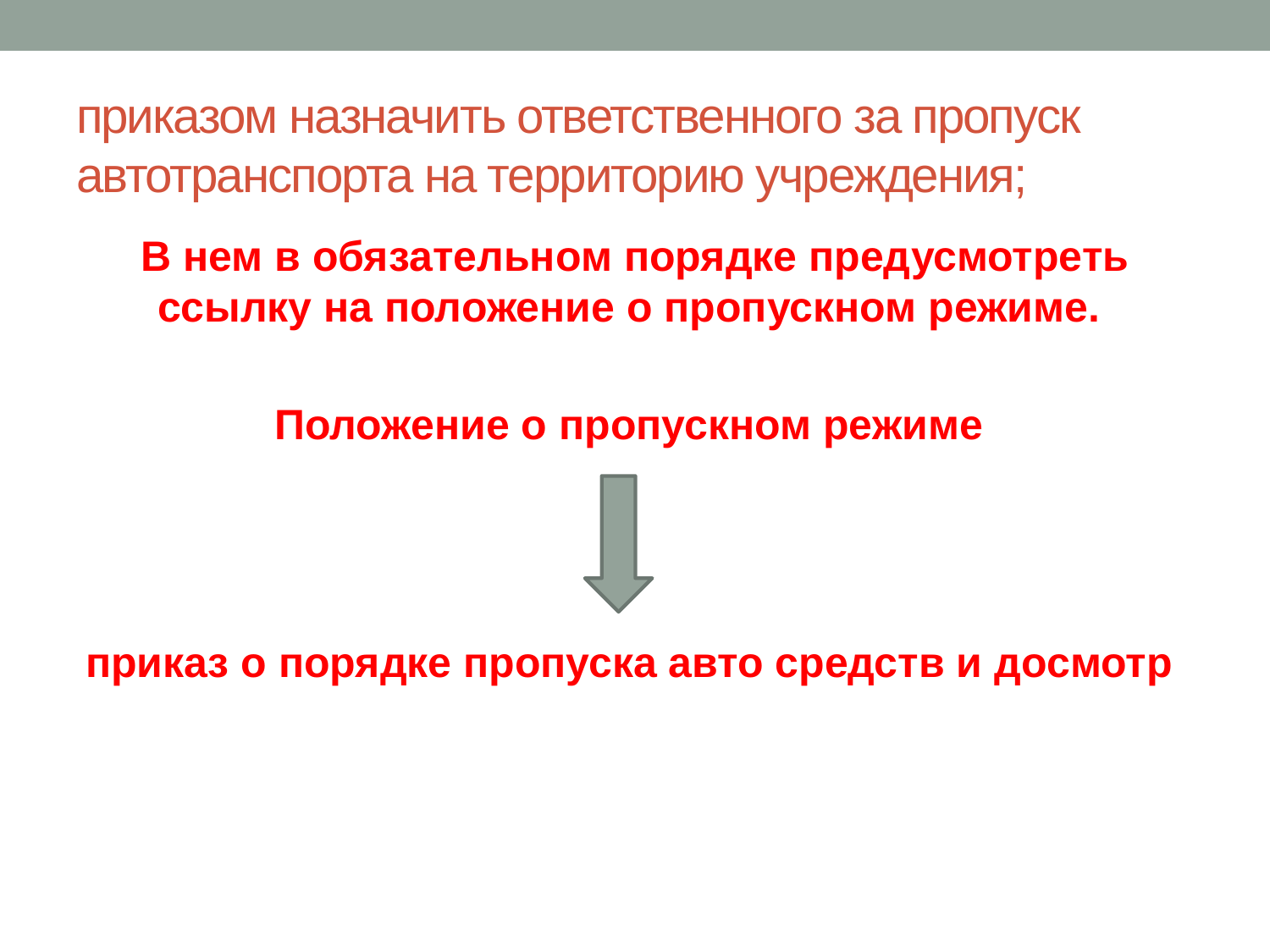

# приказом назначить ответственного за пропуск автотранспорта на территорию учреждения;
В нем в обязательном порядке предусмотреть ссылку на положение о пропускном режиме.

Положение о пропускном режиме

приказ о порядке пропуска авто средств и досмотр